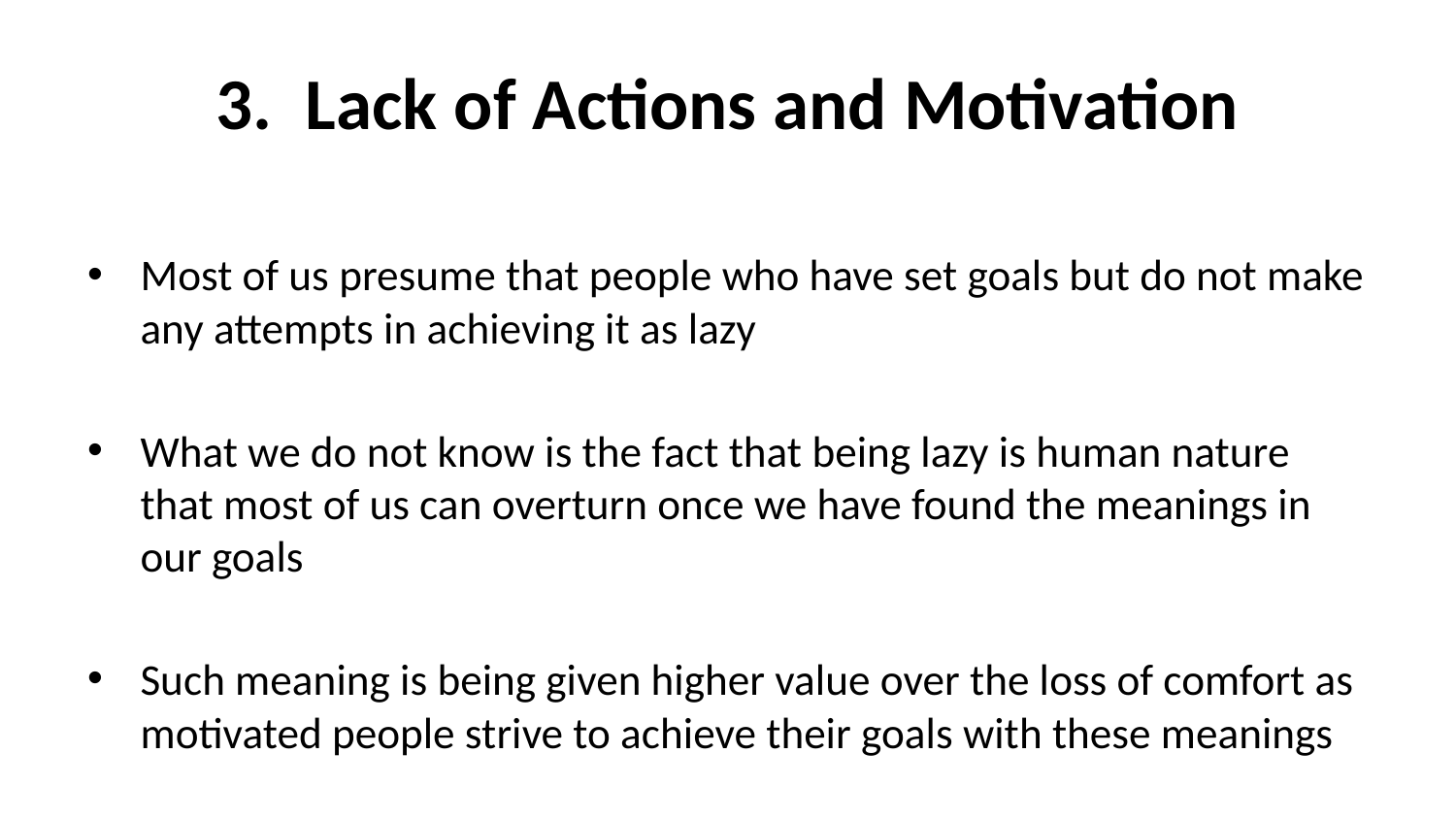

# 3.  Lack of Actions and Motivation
Most of us presume that people who have set goals but do not make any attempts in achieving it as lazy

What we do not know is the fact that being lazy is human nature that most of us can overturn once we have found the meanings in our goals

Such meaning is being given higher value over the loss of comfort as motivated people strive to achieve their goals with these meanings